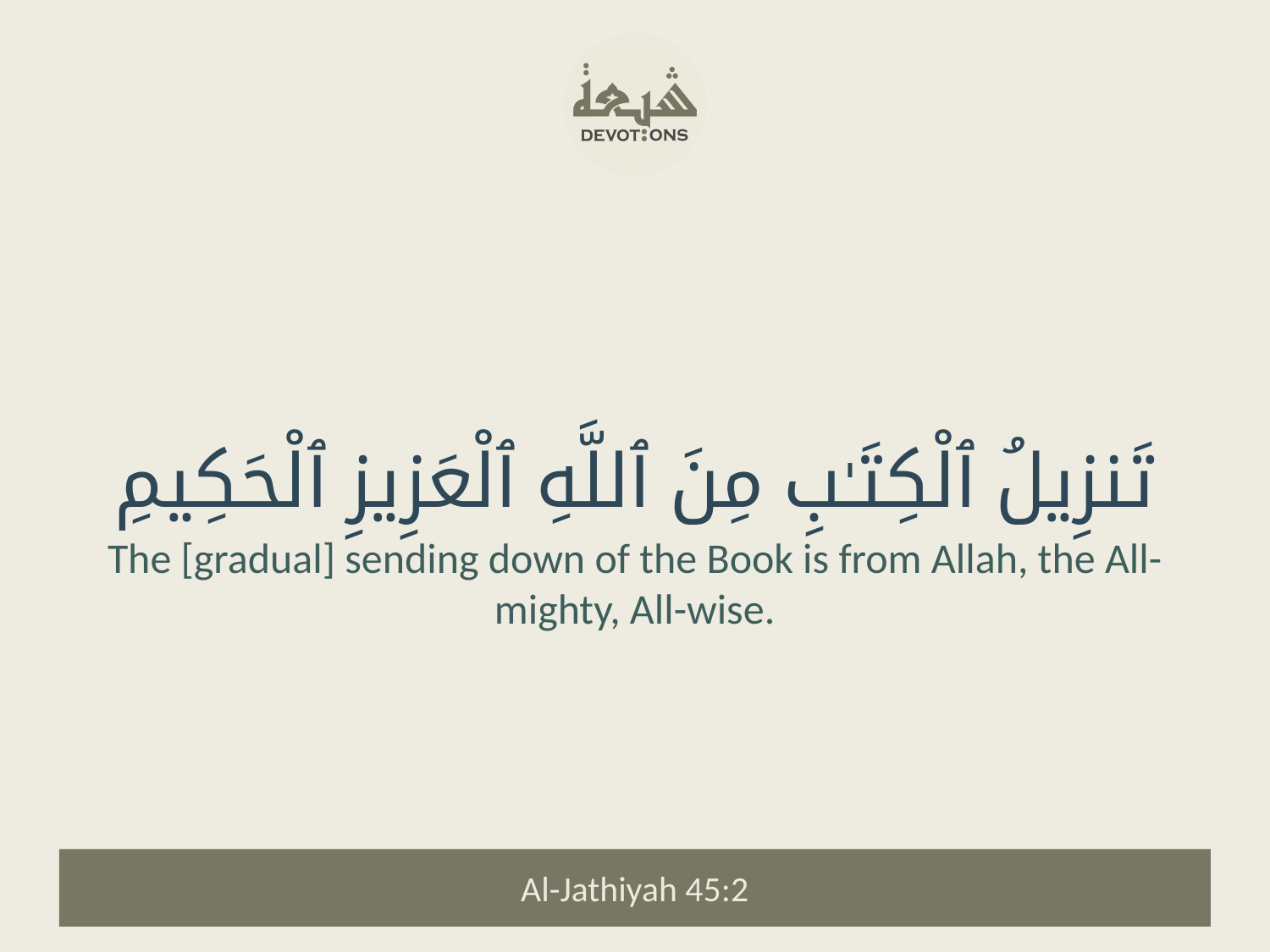

تَنزِيلُ ٱلْكِتَـٰبِ مِنَ ٱللَّهِ ٱلْعَزِيزِ ٱلْحَكِيمِ
The [gradual] sending down of the Book is from Allah, the All-mighty, All-wise.
Al-Jathiyah 45:2